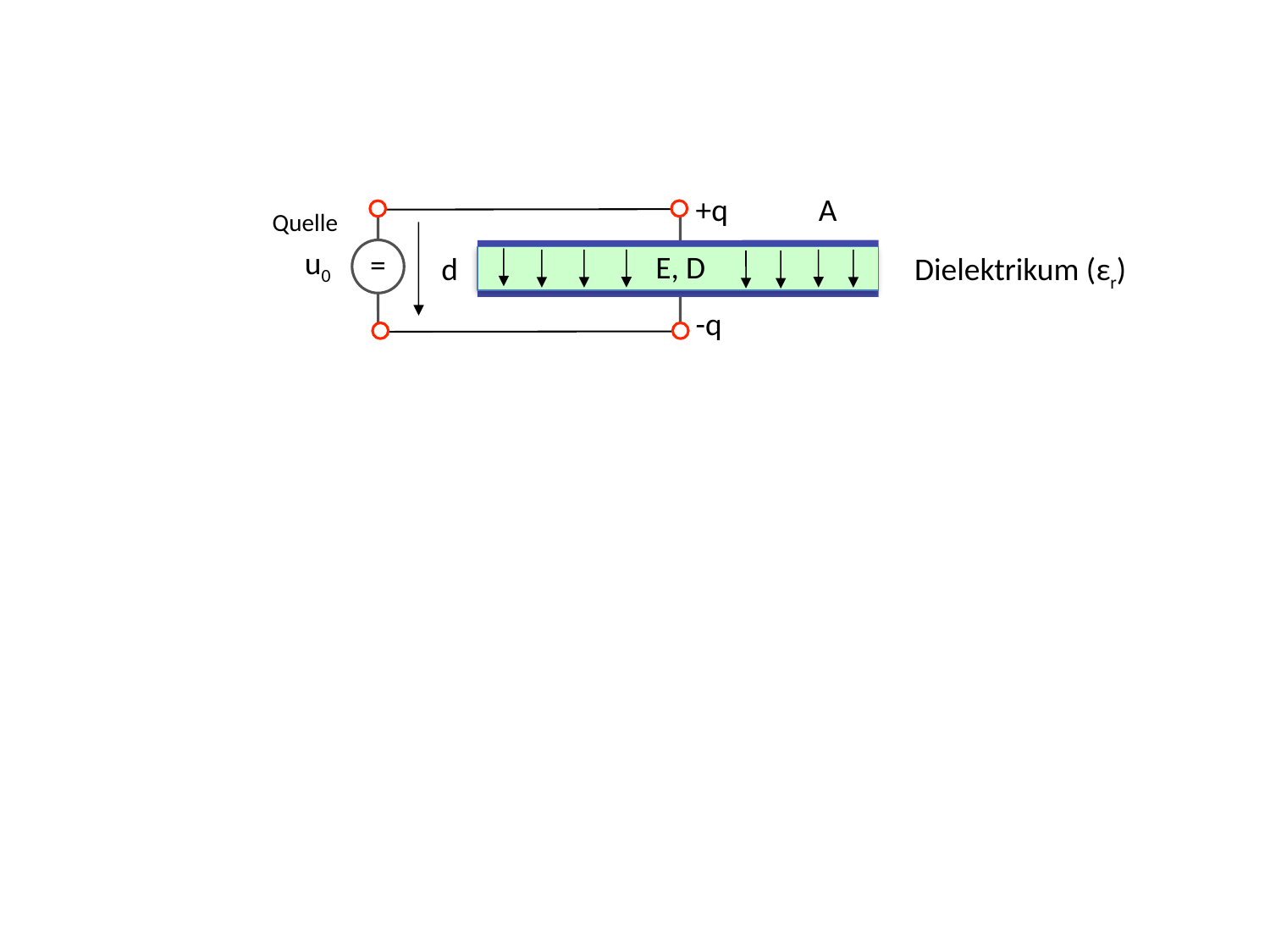

A
+q
Quelle

u0
=

E, D
d
Dielektrikum (εr)

-q